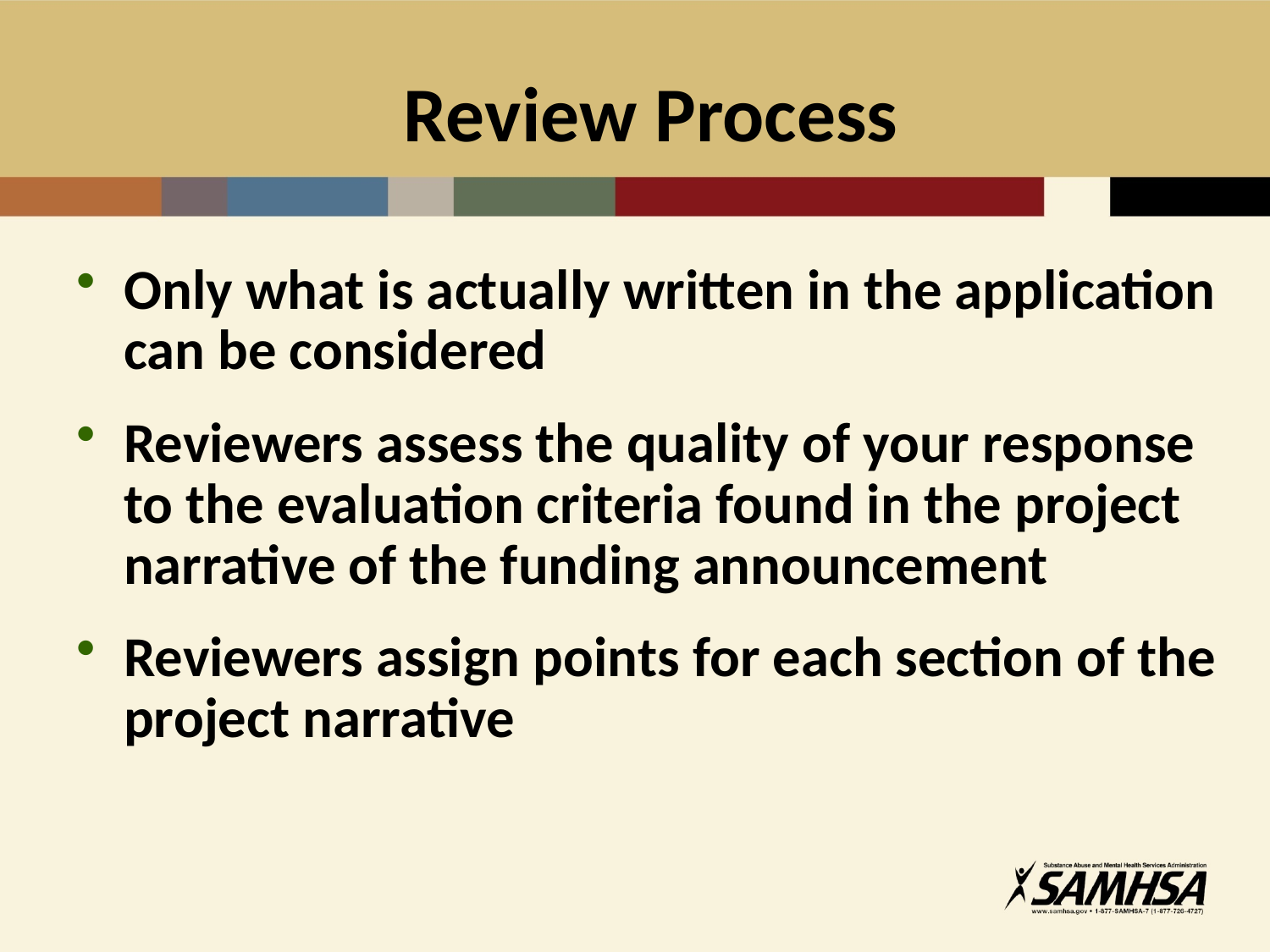

# Review Process
Only what is actually written in the application can be considered
Reviewers assess the quality of your response to the evaluation criteria found in the project narrative of the funding announcement
Reviewers assign points for each section of the project narrative